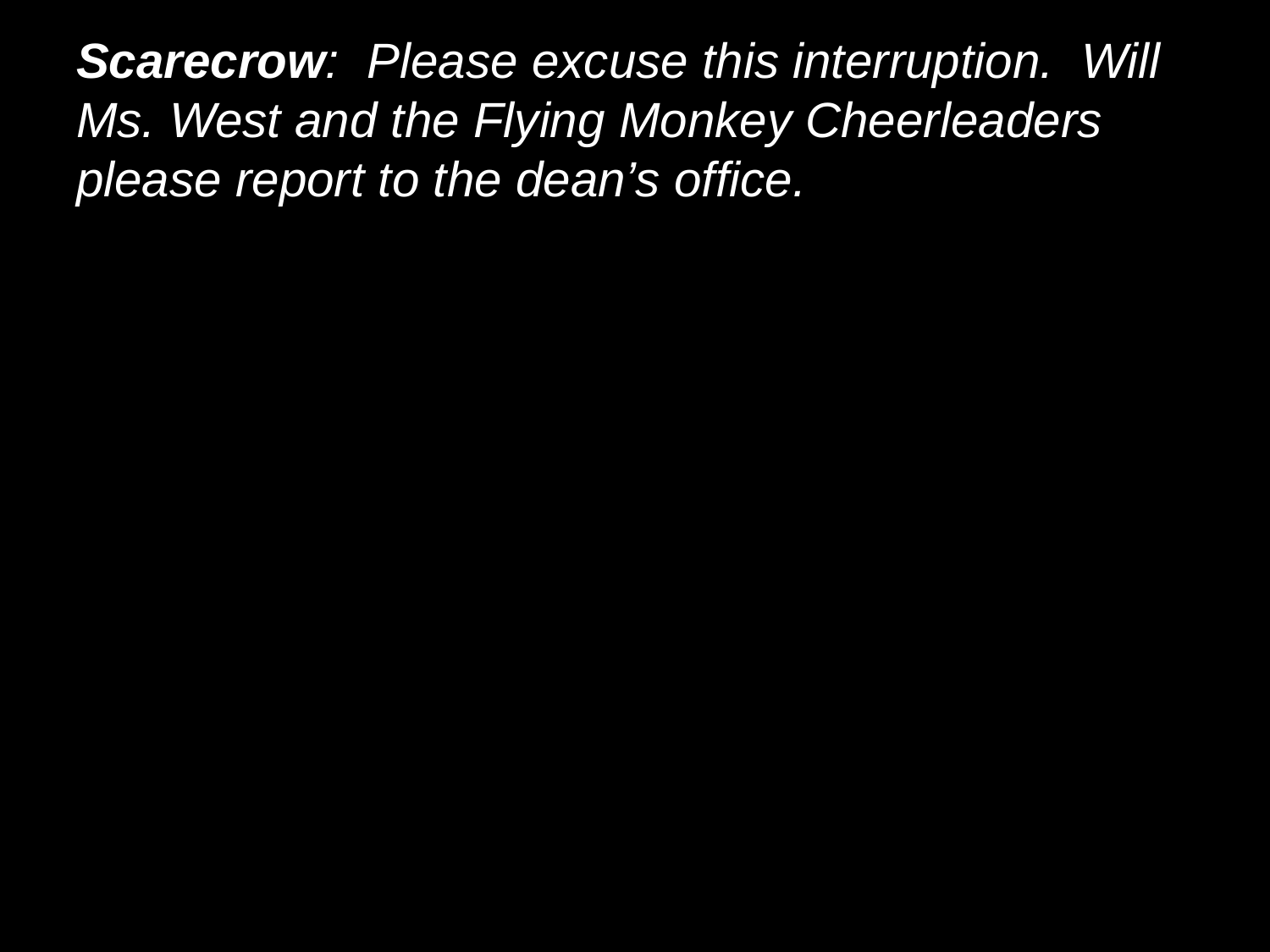

# Scarecrow:  Please excuse this interruption.  Will Ms. West and the Flying Monkey Cheerleaders please report to the dean’s office.